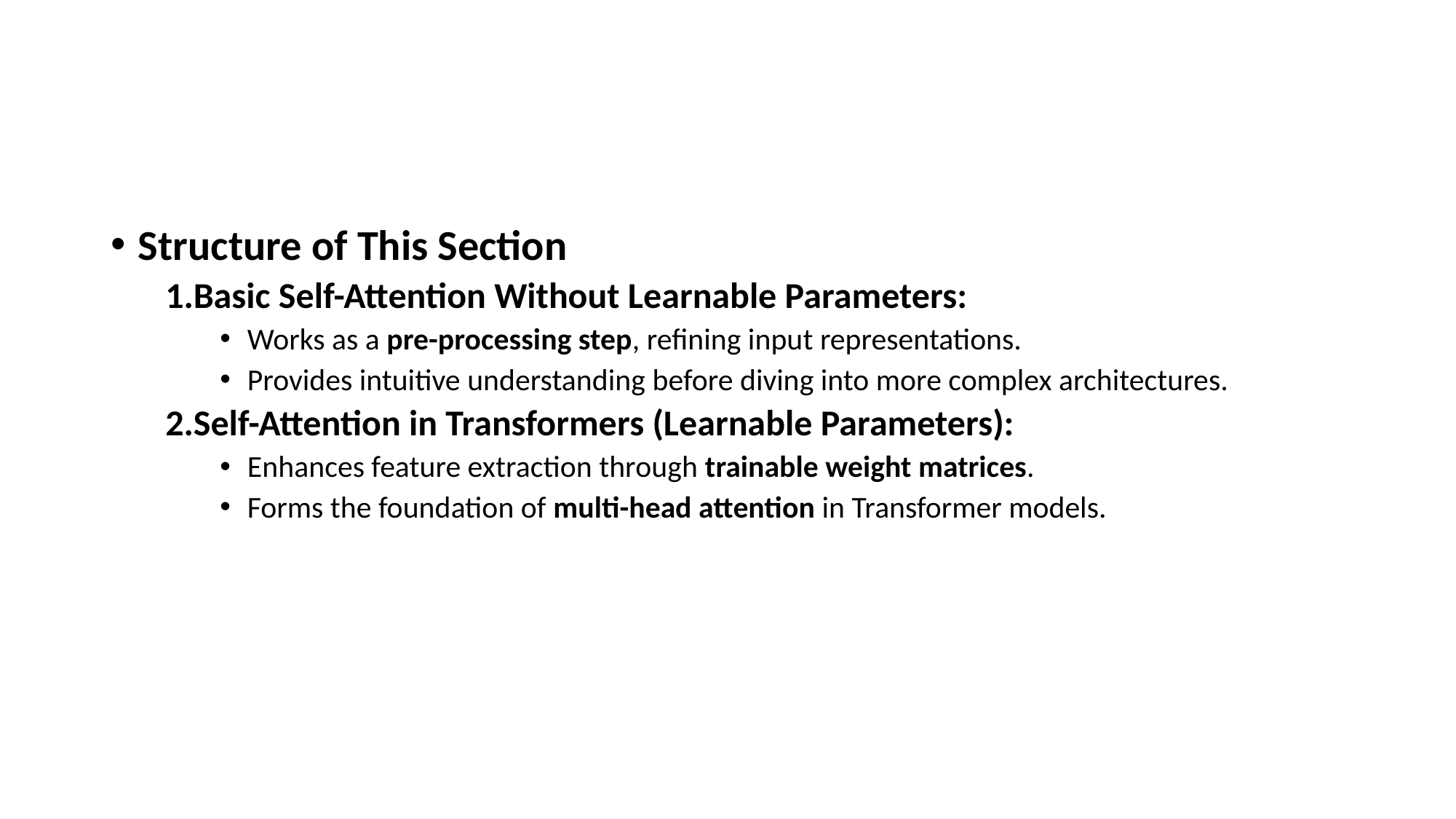

#
Structure of This Section
Basic Self-Attention Without Learnable Parameters:
Works as a pre-processing step, refining input representations.
Provides intuitive understanding before diving into more complex architectures.
Self-Attention in Transformers (Learnable Parameters):
Enhances feature extraction through trainable weight matrices.
Forms the foundation of multi-head attention in Transformer models.